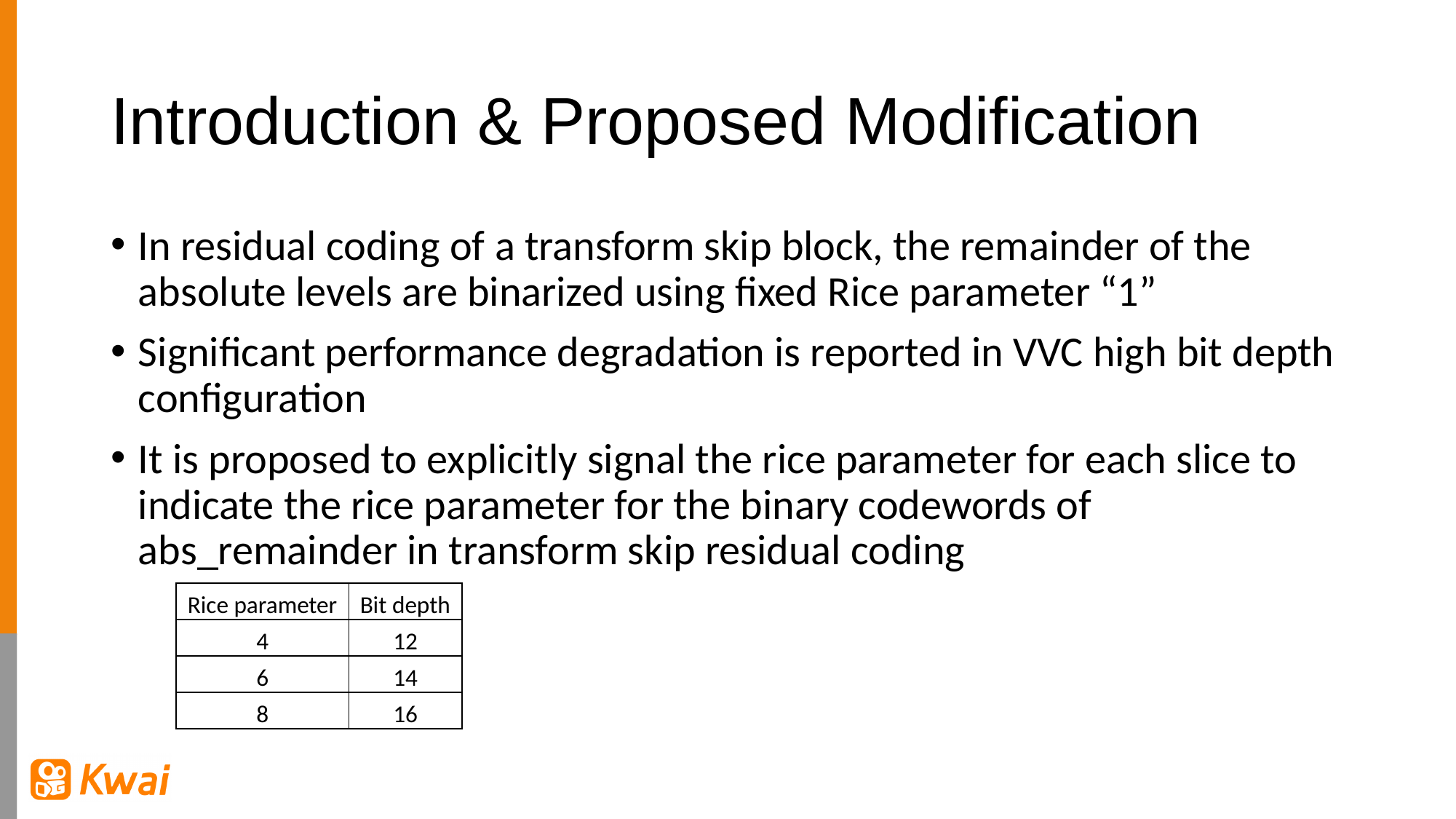

# Introduction & Proposed Modification
In residual coding of a transform skip block, the remainder of the absolute levels are binarized using fixed Rice parameter “1”
Significant performance degradation is reported in VVC high bit depth configuration
It is proposed to explicitly signal the rice parameter for each slice to indicate the rice parameter for the binary codewords of abs_remainder in transform skip residual coding
| Rice parameter | Bit depth |
| --- | --- |
| 4 | 12 |
| 6 | 14 |
| 8 | 16 |